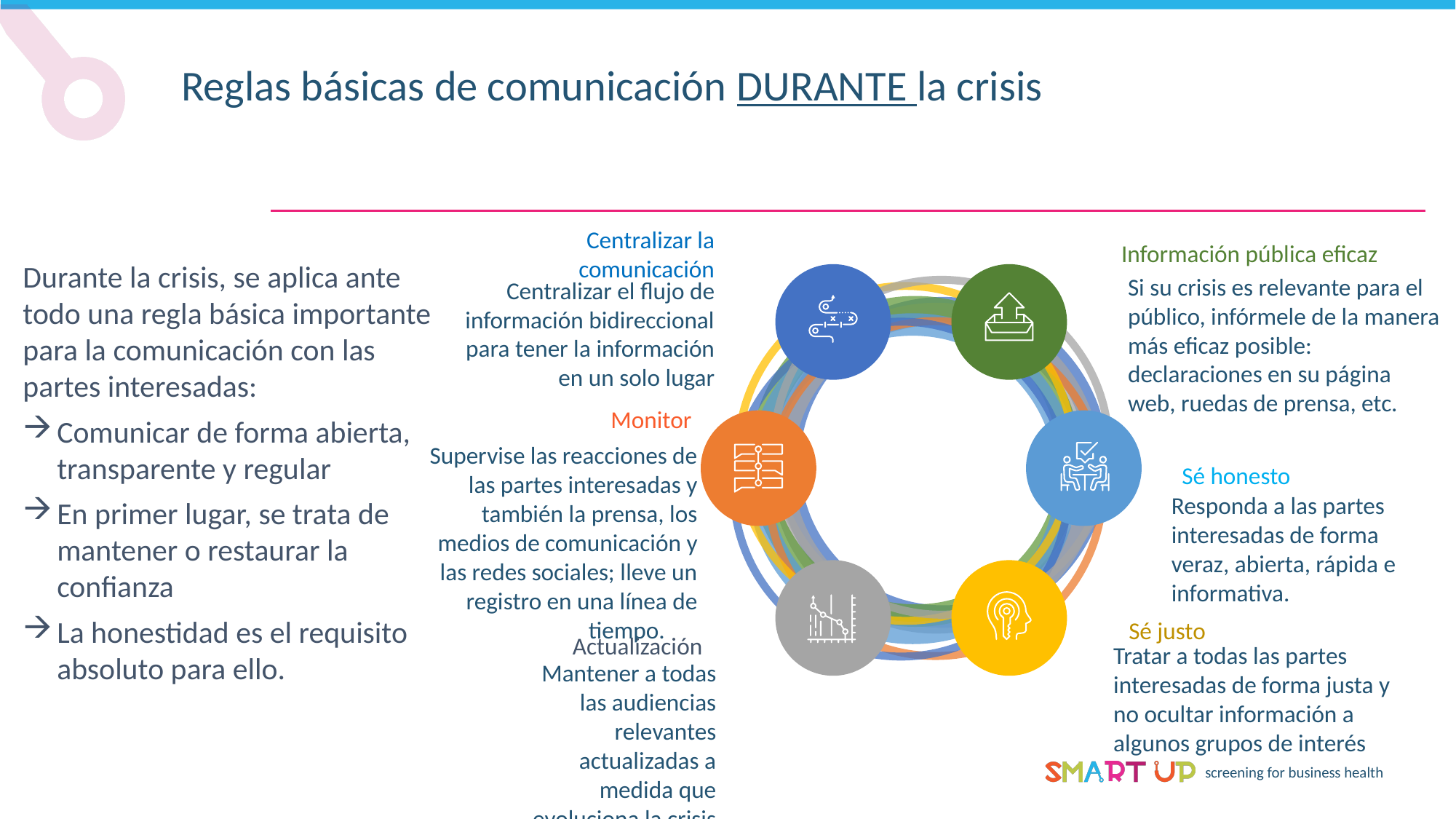

Reglas básicas de comunicación DURANTE la crisis
Centralizar la comunicación
Información pública eficaz
Durante la crisis, se aplica ante todo una regla básica importante para la comunicación con las partes interesadas:
Comunicar de forma abierta, transparente y regular
En primer lugar, se trata de mantener o restaurar la confianza
La honestidad es el requisito absoluto para ello.

Si su crisis es relevante para el público, infórmele de la manera más eficaz posible: declaraciones en su página web, ruedas de prensa, etc.
Centralizar el flujo de información bidireccional para tener la información en un solo lugar

Monitor

Supervise las reacciones de las partes interesadas y también la prensa, los medios de comunicación y las redes sociales; lleve un registro en una línea de tiempo.

Sé honesto
Responda a las partes interesadas de forma veraz, abierta, rápida e informativa.

Sé justo
Actualización
Tratar a todas las partes interesadas de forma justa y no ocultar información a algunos grupos de interés
Mantener a todas las audiencias relevantes actualizadas a medida que evoluciona la crisis